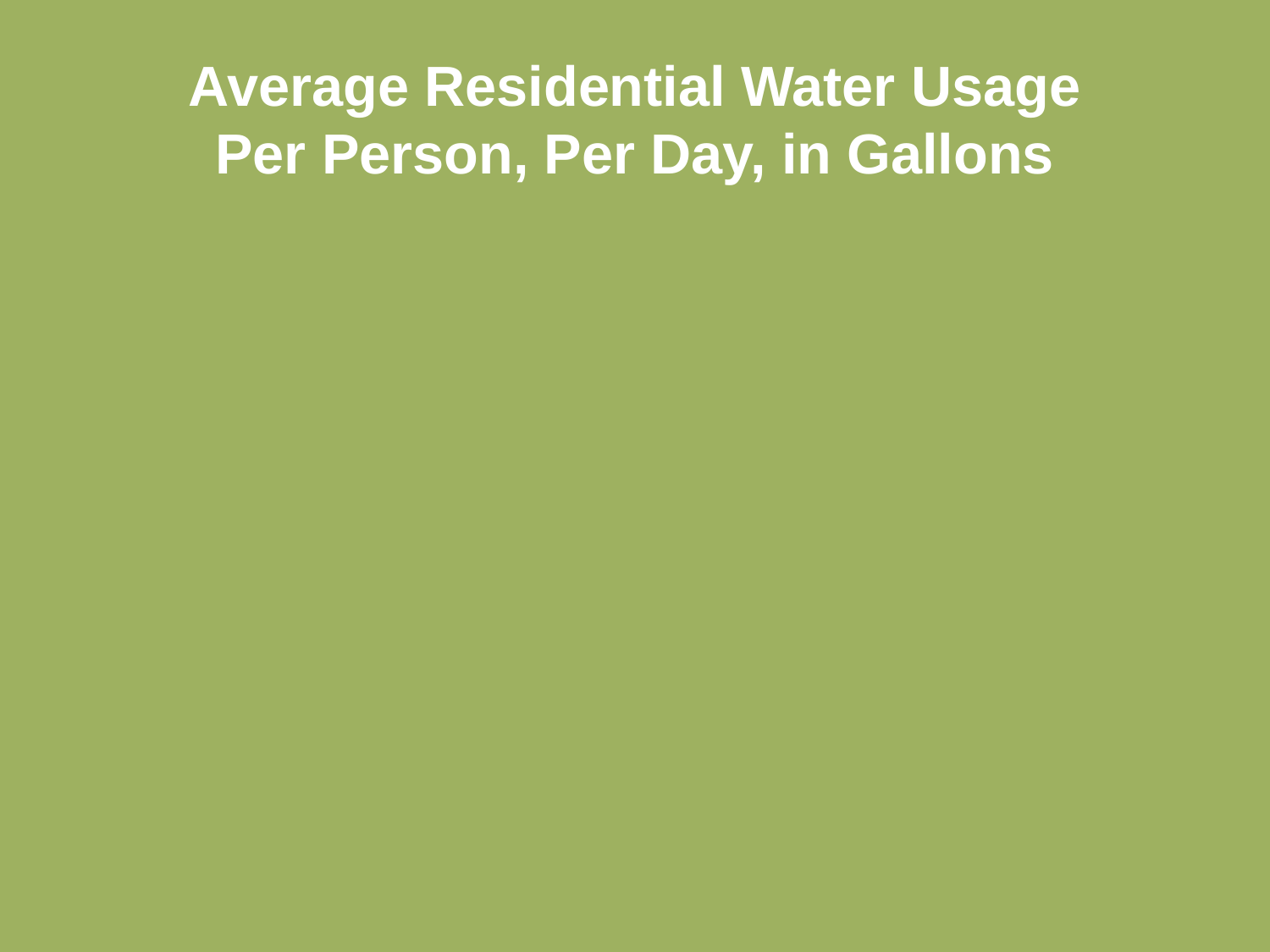

# Average Residential Water Usage Per Person, Per Day, in Gallons